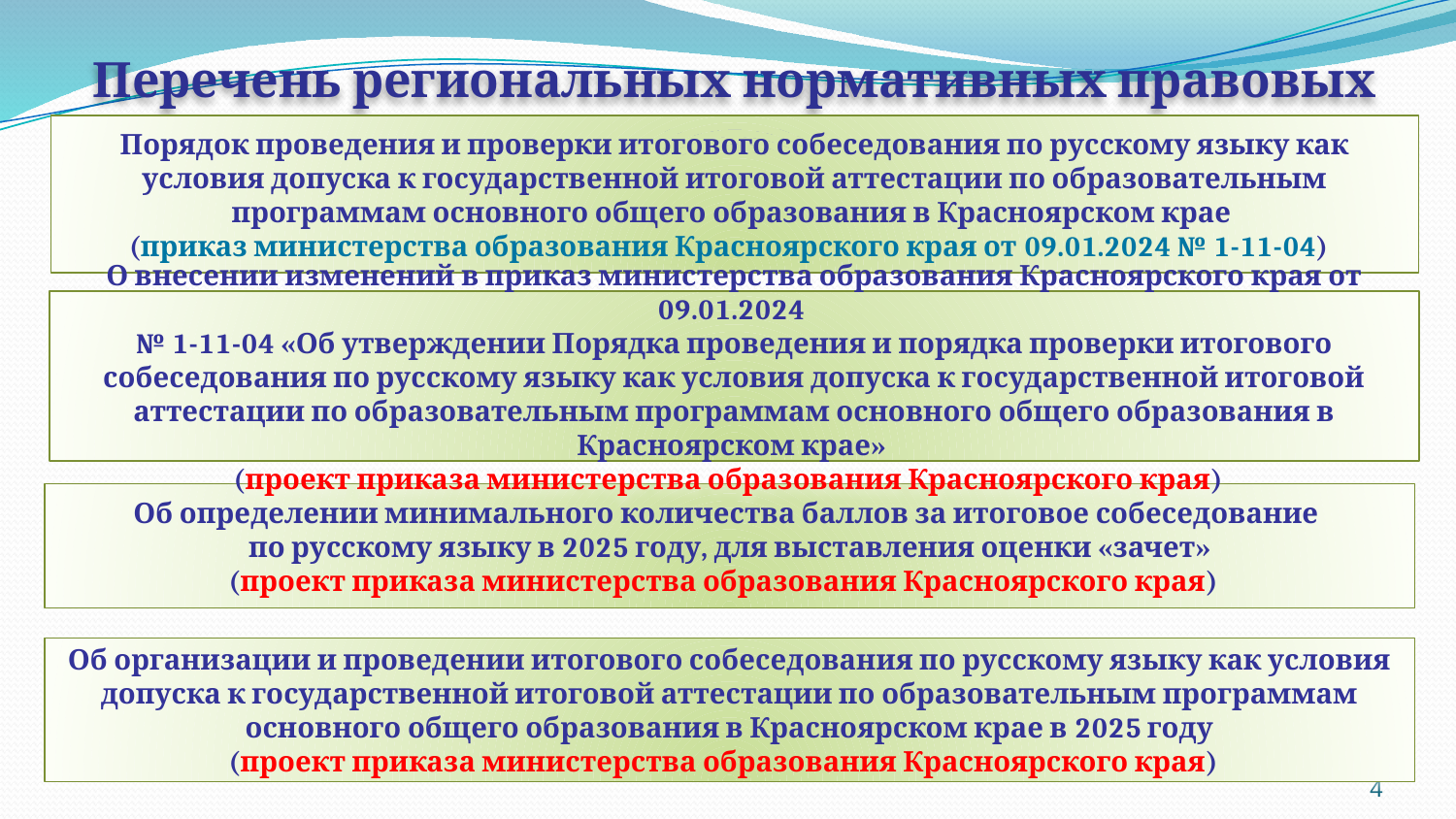

Перечень региональных нормативных правовых актов
Порядок проведения и проверки итогового собеседования по русскому языку как условия допуска к государственной итоговой аттестации по образовательным программам основного общего образования в Красноярском крае
(приказ министерства образования Красноярского края от 09.01.2024 № 1-11-04)
О внесении изменений в приказ министерства образования Красноярского края от 09.01.2024
№ 1-11-04 «Об утверждении Порядка проведения и порядка проверки итогового собеседования по русскому языку как условия допуска к государственной итоговой аттестации по образовательным программам основного общего образования в Красноярском крае»
(проект приказа министерства образования Красноярского края)
Об определении минимального количества баллов за итоговое собеседование
по русскому языку в 2025 году, для выставления оценки «зачет»
(проект приказа министерства образования Красноярского края)
Об организации и проведении итогового собеседования по русскому языку как условия допуска к государственной итоговой аттестации по образовательным программам основного общего образования в Красноярском крае в 2025 году
(проект приказа министерства образования Красноярского края)

4